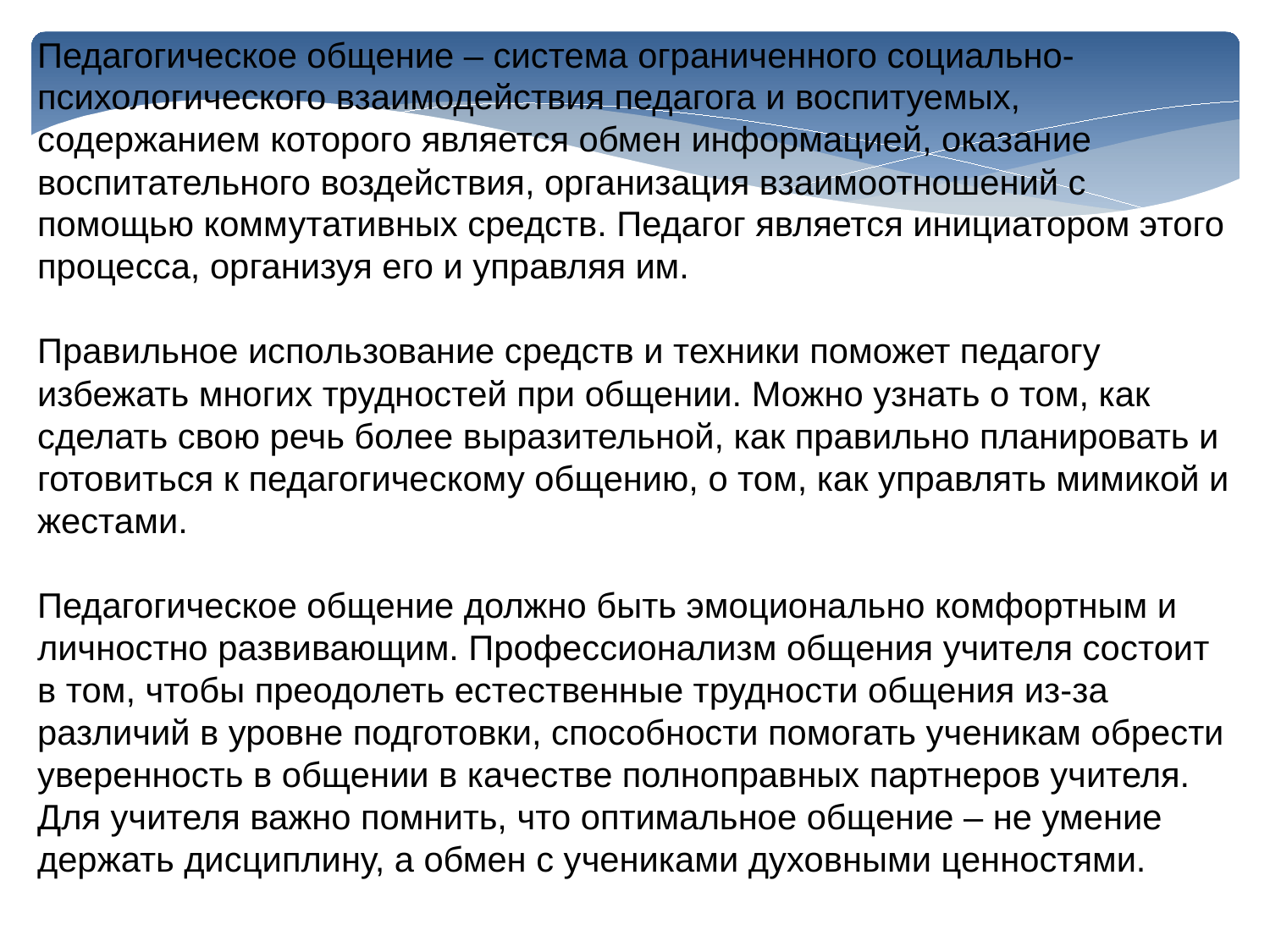

Педагогическое общение – система ограниченного социально-психологического взаимодействия педагога и воспитуемых, содержанием которого является обмен информацией, оказание воспитательного воздействия, организация взаимоотношений с помощью коммутативных средств. Педагог является инициатором этого процесса, организуя его и управляя им.
Правильное использование средств и техники поможет педагогу избежать многих трудностей при общении. Можно узнать о том, как сделать свою речь более выразительной, как правильно планировать и готовиться к педагогическому общению, о том, как управлять мимикой и жестами.
Педагогическое общение должно быть эмоционально комфортным и личностно развивающим. Профессионализм общения учителя состоит в том, чтобы преодолеть естественные трудности общения из-за различий в уровне подготовки, способности помогать ученикам обрести уверенность в общении в качестве полноправных партнеров учителя. Для учителя важно помнить, что оптимальное общение – не умение держать дисциплину, а обмен с учениками духовными ценностями.